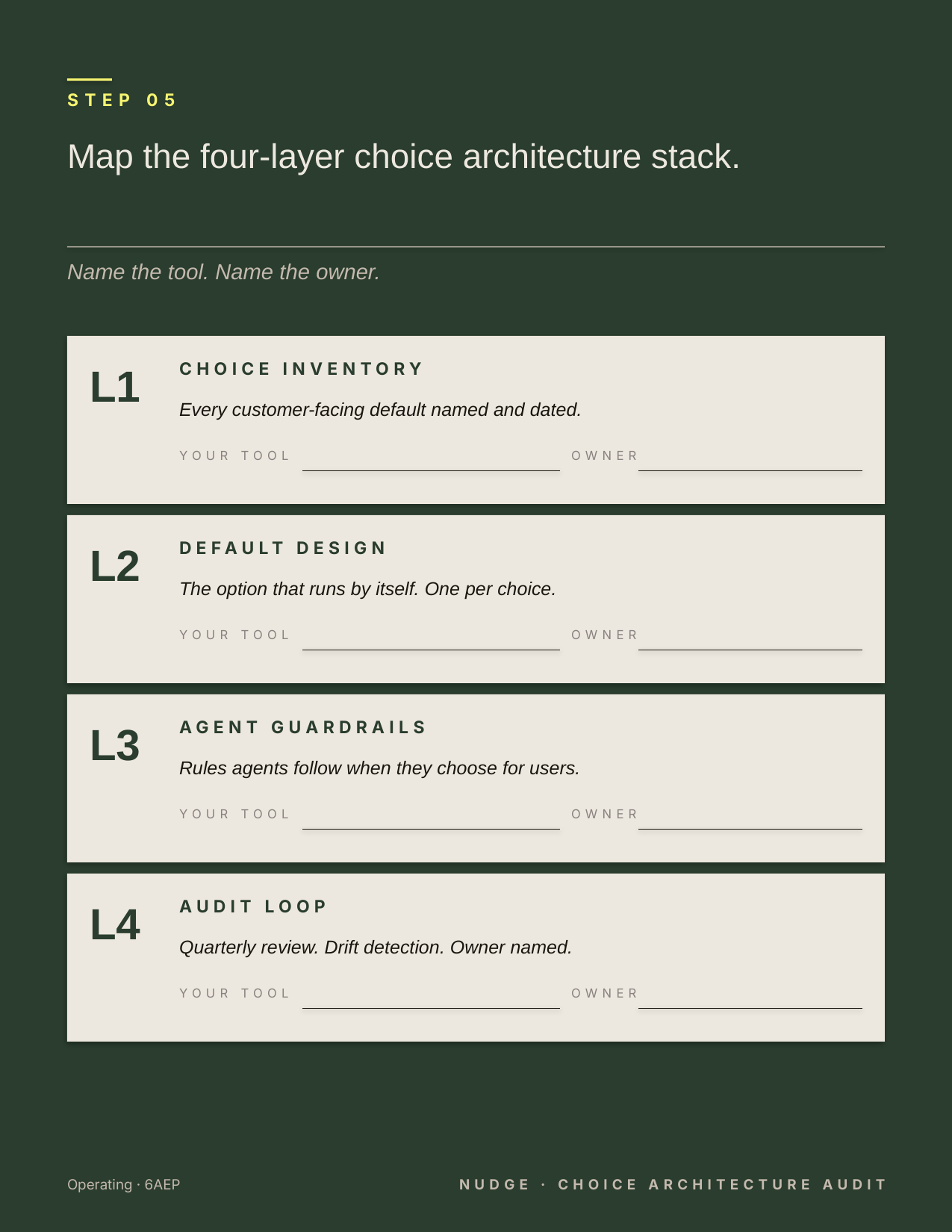

STEP 05
Map the four-layer choice architecture stack.

Name the tool. Name the owner.

L1
CHOICE INVENTORY
Every customer-facing default named and dated.
YOUR TOOL
OWNER

L2
DEFAULT DESIGN
The option that runs by itself. One per choice.
YOUR TOOL
OWNER

L3
AGENT GUARDRAILS
Rules agents follow when they choose for users.
YOUR TOOL
OWNER

L4
AUDIT LOOP
Quarterly review. Drift detection. Owner named.
YOUR TOOL
OWNER
Operating · 6AEP
NUDGE · CHOICE ARCHITECTURE AUDIT